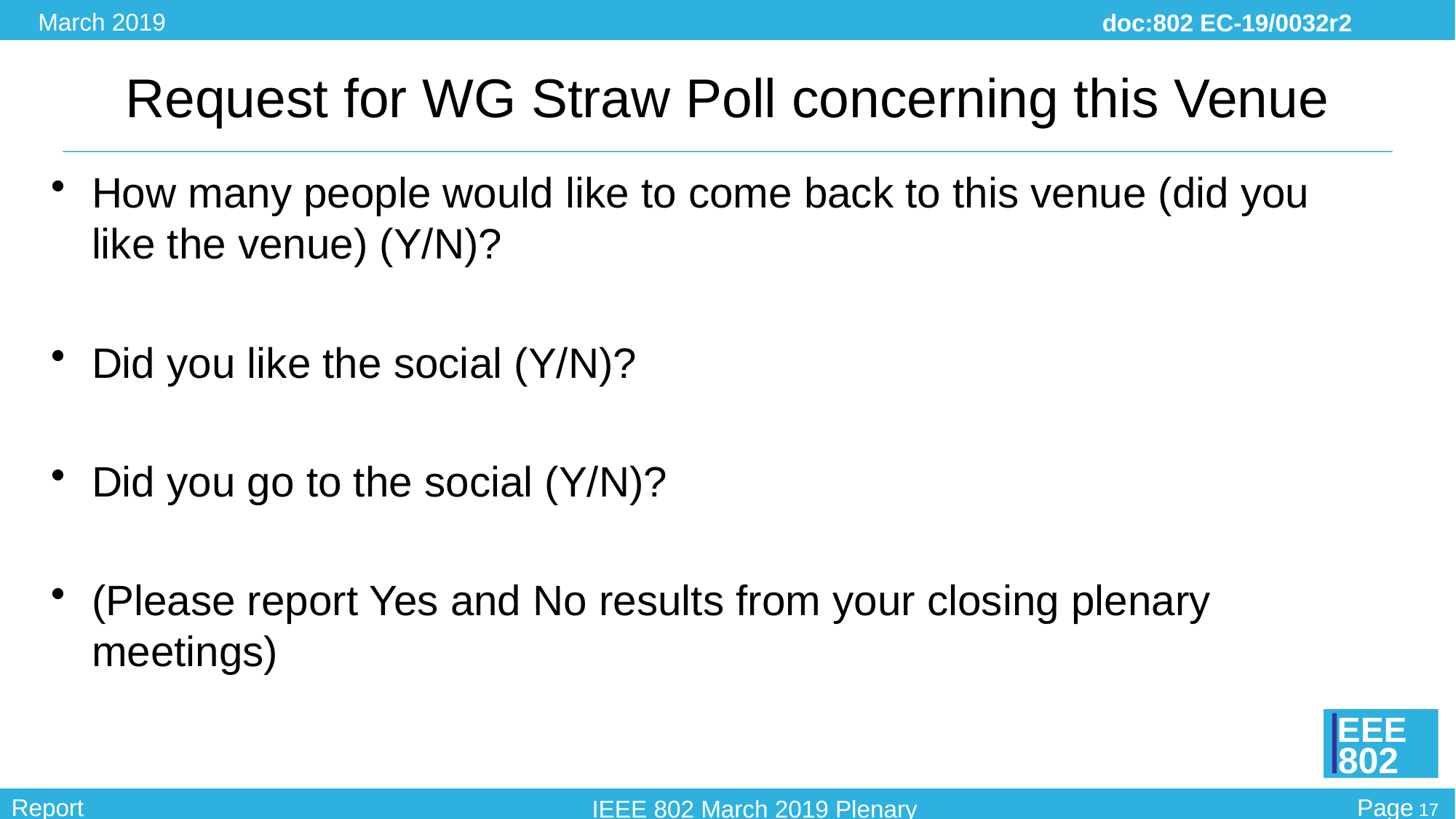

# Request for WG Straw Poll concerning this Venue
How many people would like to come back to this venue (did you like the venue) (Y/N)?

Did you like the social (Y/N)?

Did you go to the social (Y/N)?

(Please report Yes and No results from your closing plenary meetings)